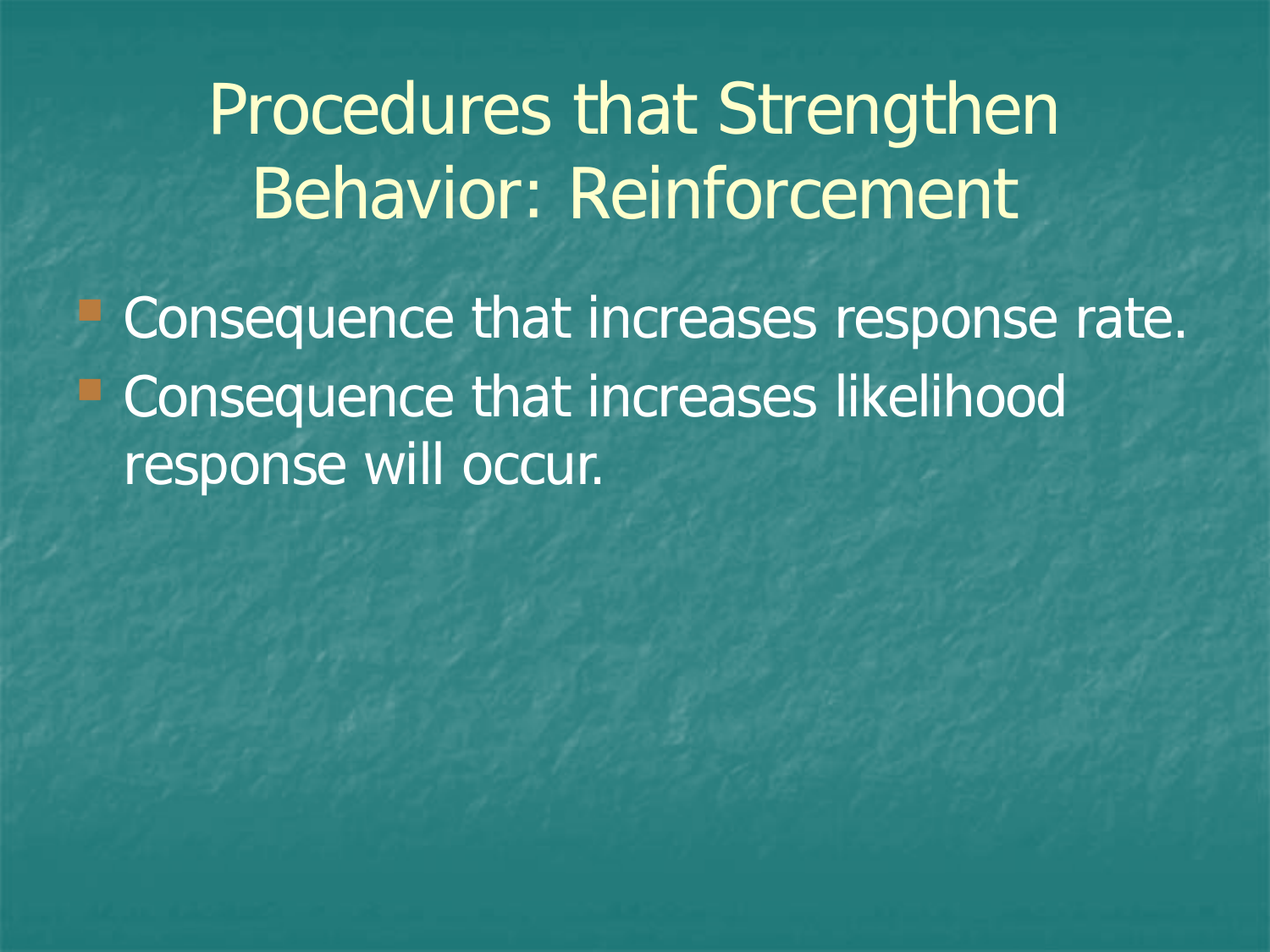

# Procedures that Strengthen Behavior: Reinforcement
Consequence that increases response rate.
Consequence that increases likelihood response will occur.